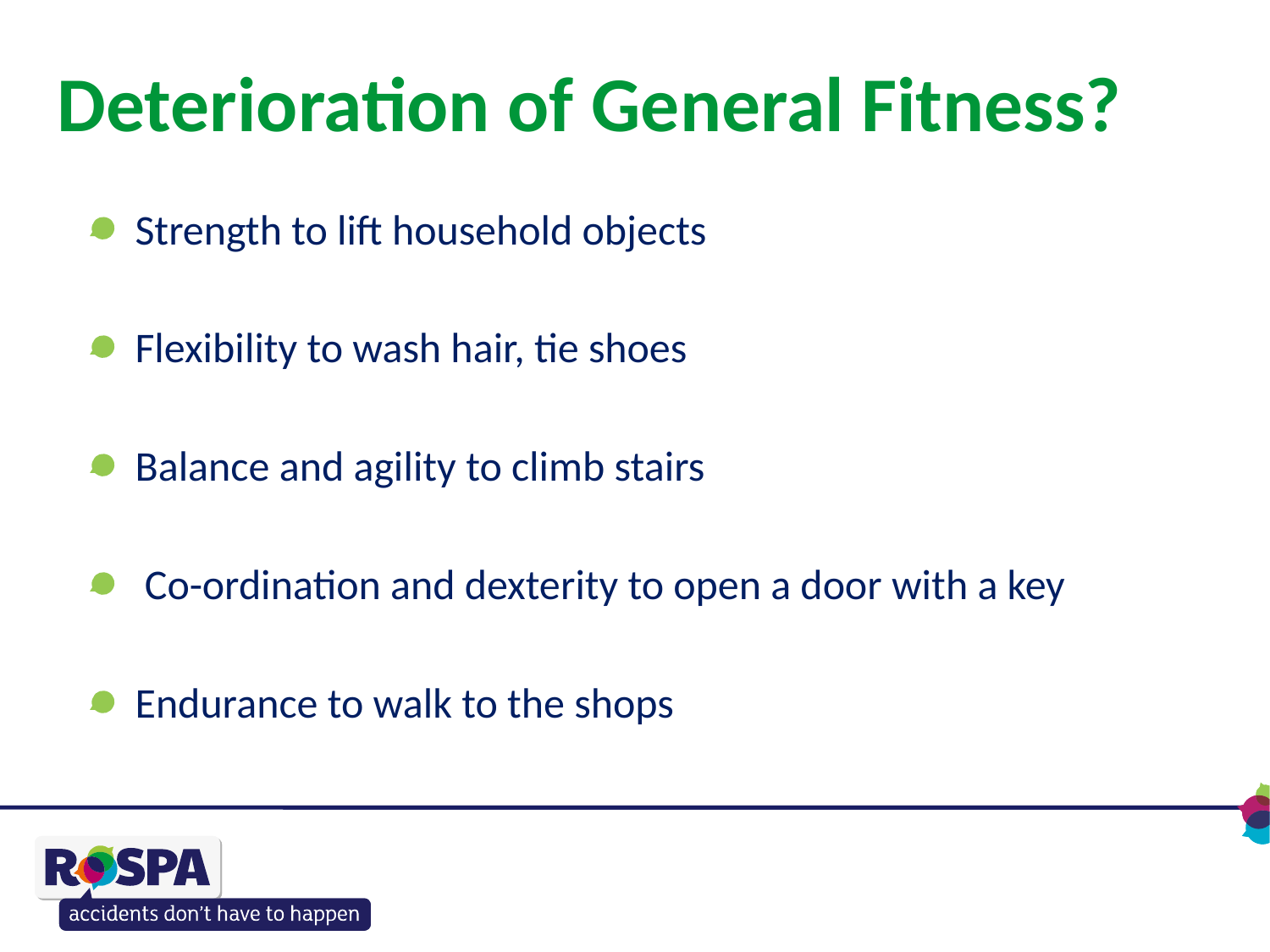

# Deterioration of General Fitness?
Strength to lift household objects

Flexibility to wash hair, tie shoes

Balance and agility to climb stairs

 Co-ordination and dexterity to open a door with a key

Endurance to walk to the shops